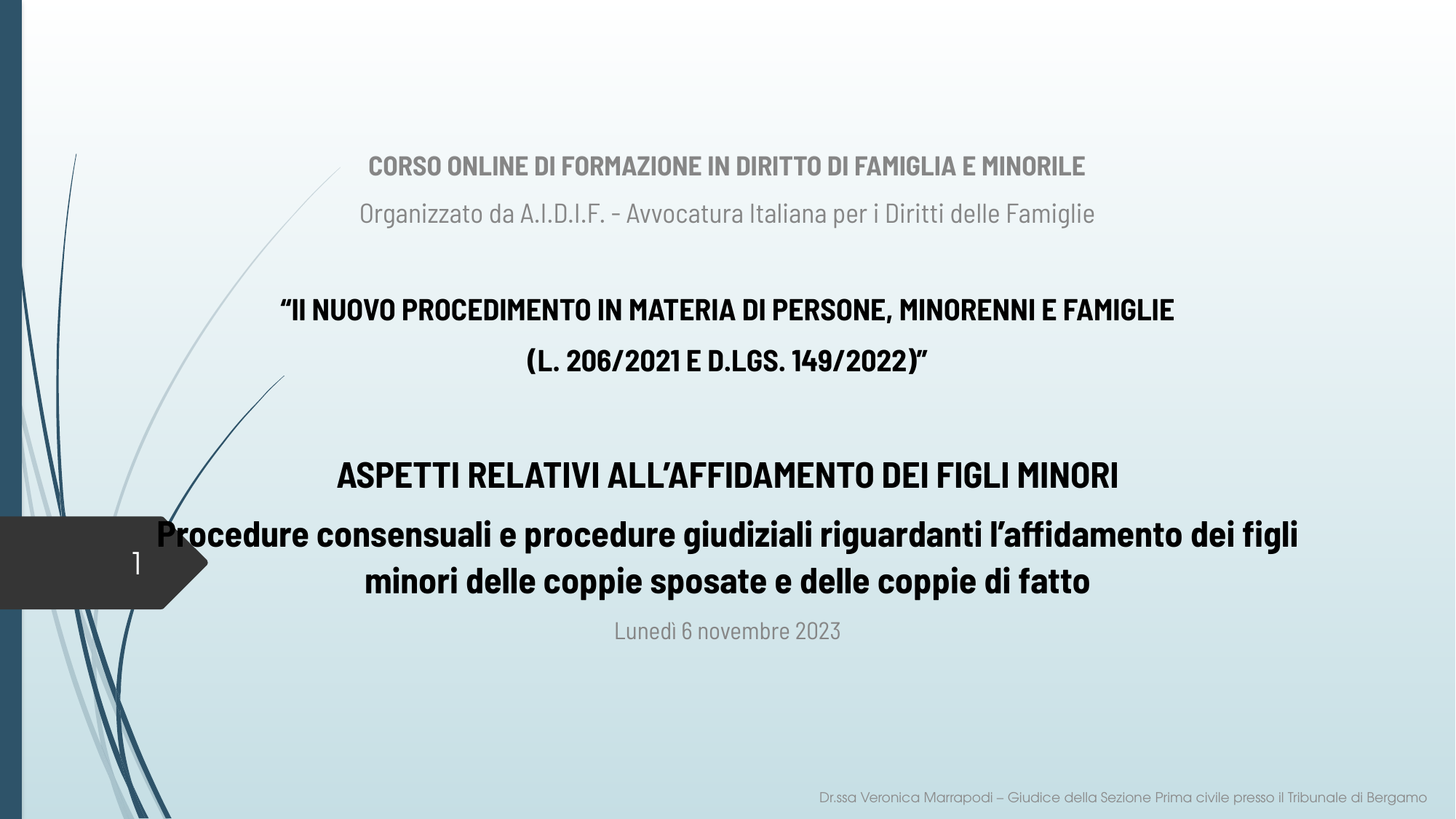

CORSO ONLINE DI FORMAZIONE IN DIRITTO DI FAMIGLIA E MINORILE
Organizzato da A.I.D.I.F. - Avvocatura Italiana per i Diritti delle Famiglie

“Il NUOVO PROCEDIMENTO IN MATERIA DI PERSONE, MINORENNI E FAMIGLIE
(L. 206/2021 E D.LGS. 149/2022)”

ASPETTI RELATIVI ALL’AFFIDAMENTO DEI FIGLI MINORI
Procedure consensuali e procedure giudiziali riguardanti l’affidamento dei figli minori delle coppie sposate e delle coppie di fatto
Lunedì 6 novembre 2023
1
Dr.ssa Veronica Marrapodi – Giudice della Sezione Prima civile presso il Tribunale di Bergamo